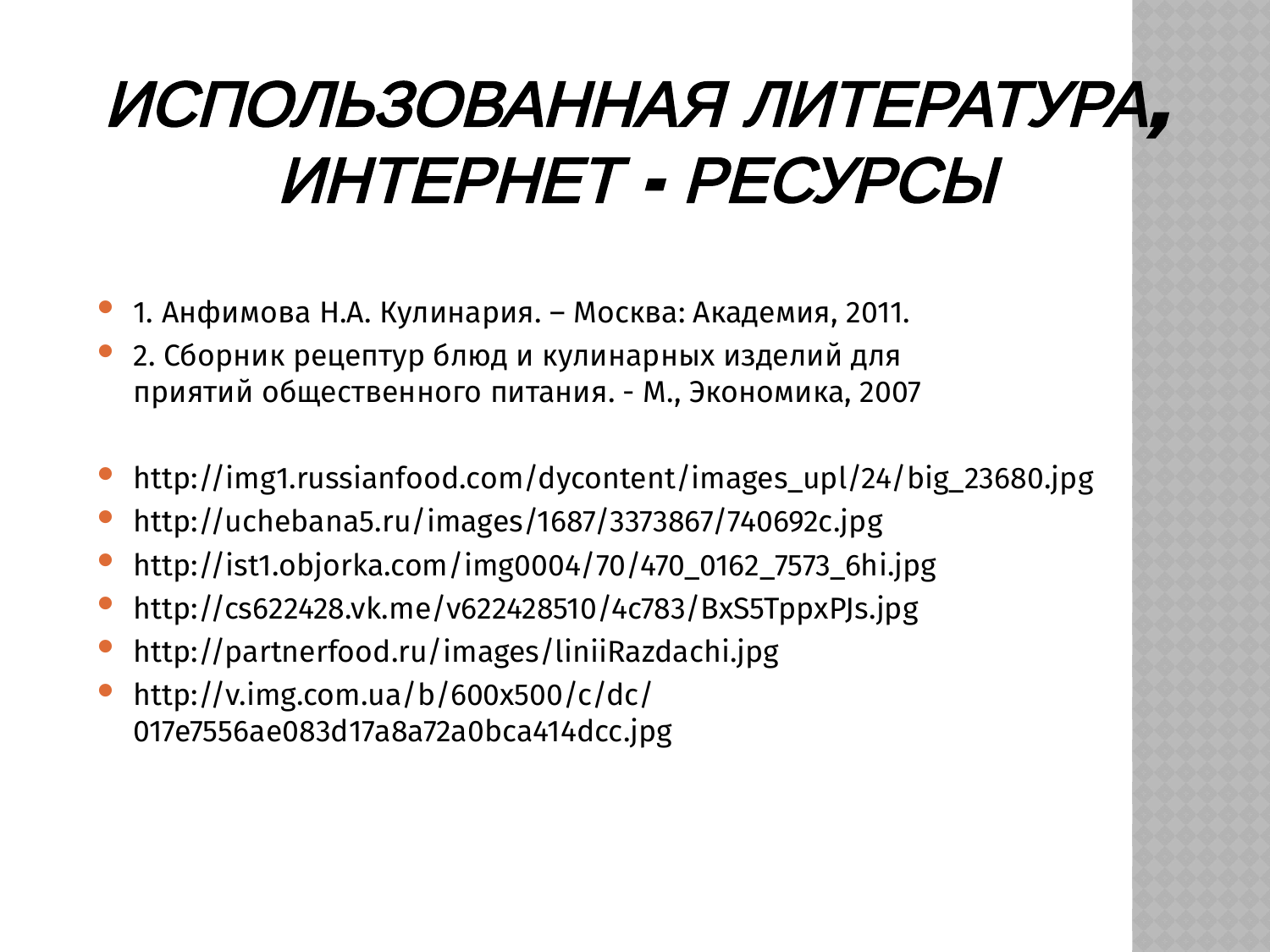

# Использованная литература, интернет - ресурсы
1. Анфимова Н.А. Кулинария. – Москва: Академия, 2011.
2. Сборник рецептур блюд и кулинарных изделий для
приятий общественного питания. - М., Экономика, 2007

http://img1.russianfood.com/dycontent/images_upl/24/big_23680.jpg
http://uchebana5.ru/images/1687/3373867/740692c.jpg
http://ist1.objorka.com/img0004/70/470_0162_7573_6hi.jpg
http://cs622428.vk.me/v622428510/4c783/BxS5TppxPJs.jpg
http://partnerfood.ru/images/liniiRazdachi.jpg
http://v.img.com.ua/b/600x500/c/dc/017e7556ae083d17a8a72a0bca414dcc.jpg